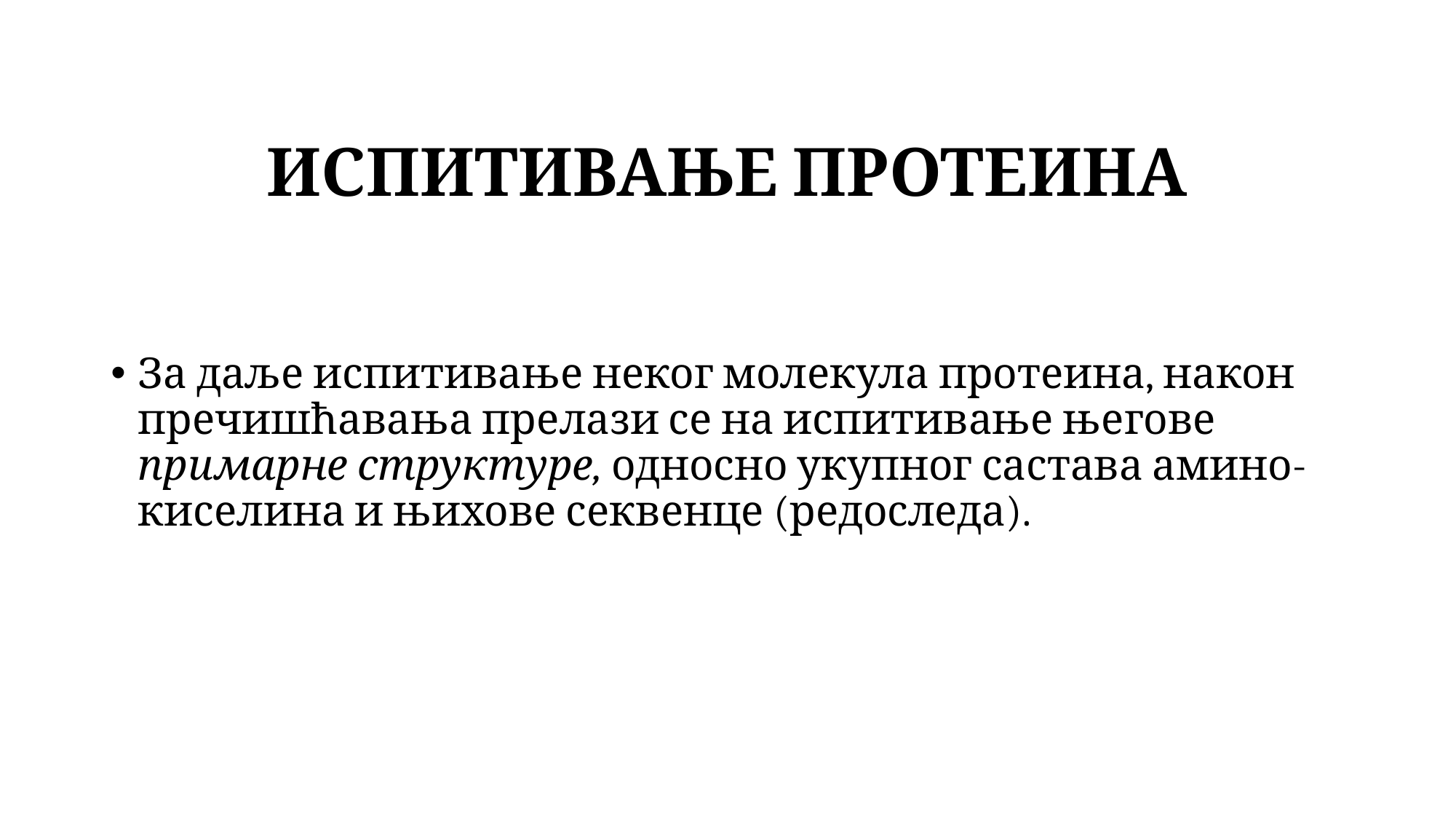

# ИСПИТИВАЊЕ ПРОТЕИНА
За даље испитивање неког молекула протеина, након пречишћавања прелази се на испитивање његове примарне структуре, односно укупног састава амино-киселина и њихове секвенце (редоследа).